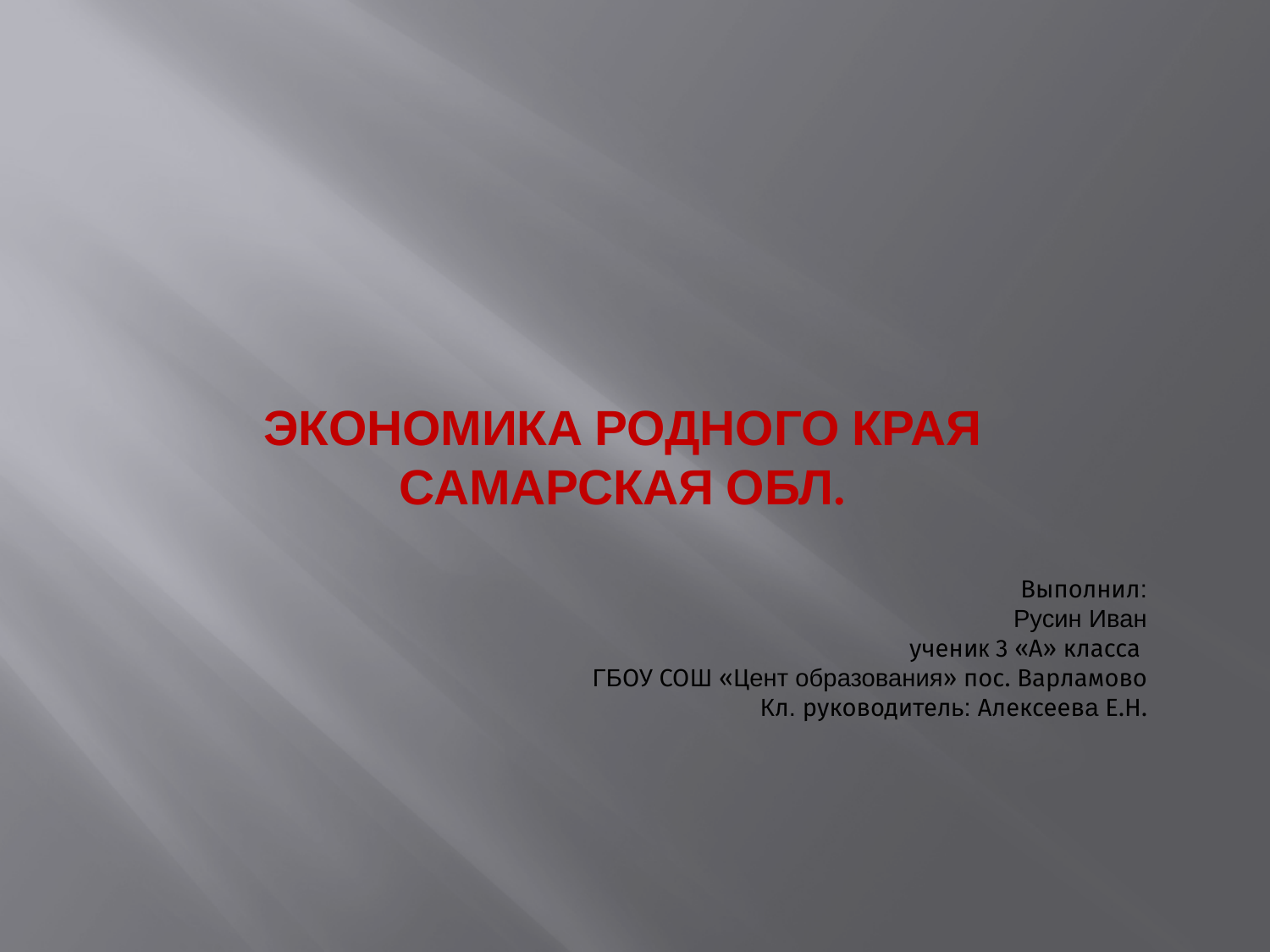

ЭКОНОМИКА РОДНОГО КРАЯ
САМАРСКАЯ ОБЛ.

Выполнил:
Русин Иван
ученик 3 «А» класса
ГБОУ СОШ «Цент образования» пос. Варламово
Кл. руководитель: Алексеева Е.Н.